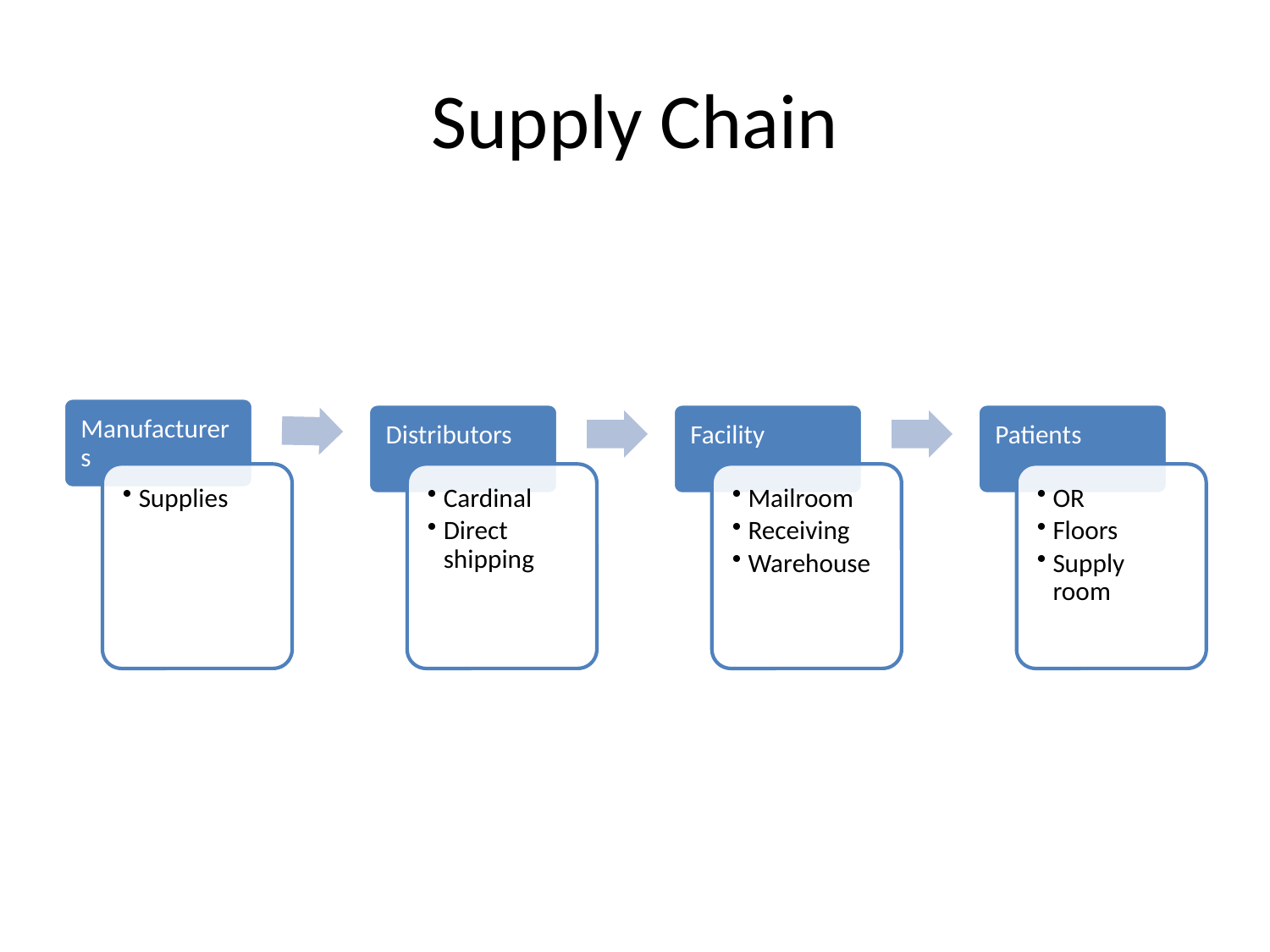

# Supply Chain
Manufacturers
Supplies

Distributors
Cardinal
Direct shipping

Facility
Mailroom
Receiving
Warehouse

Patients
OR
Floors
Supply room